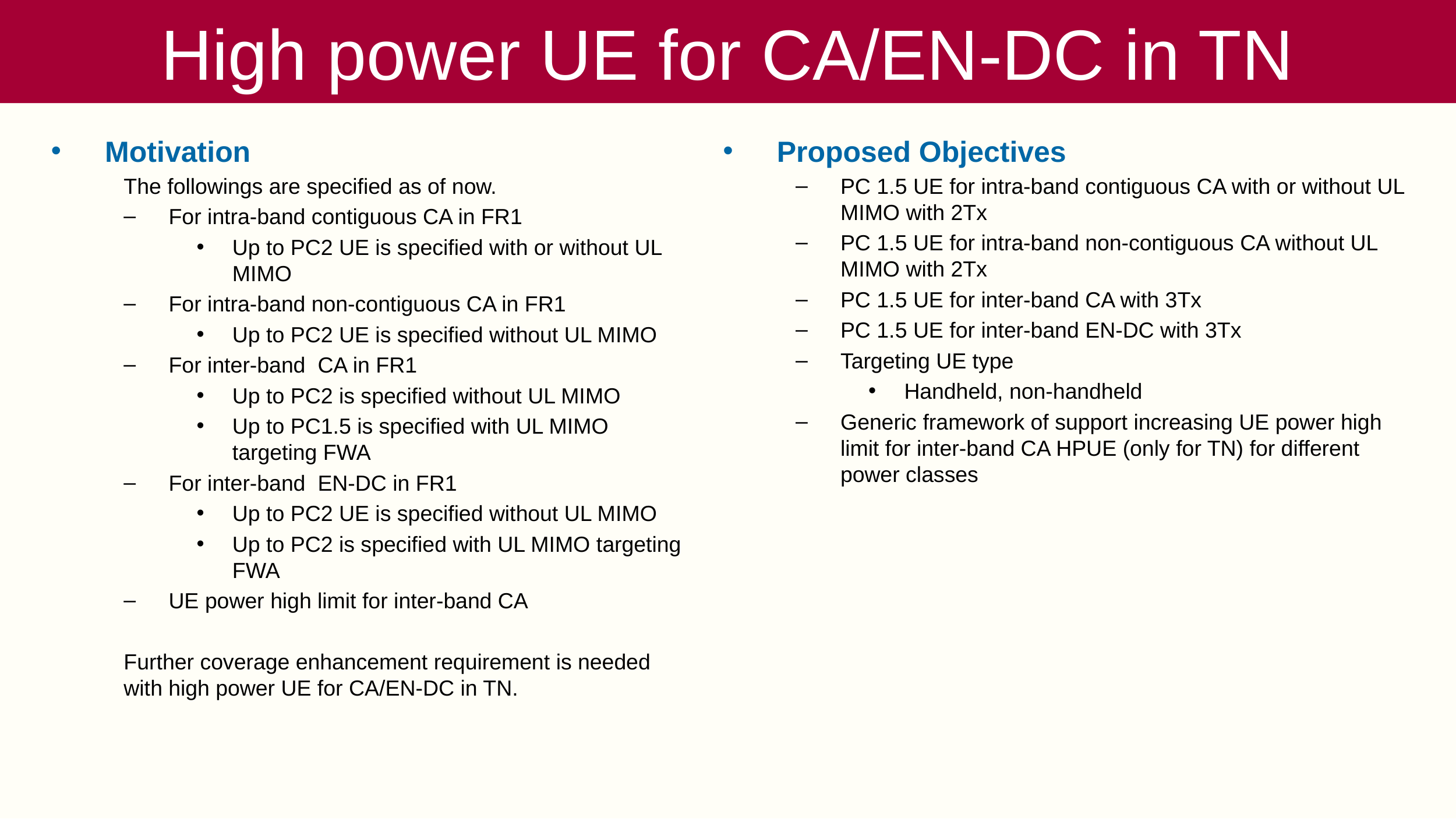

# High power UE for CA/EN-DC in TN
Motivation
The followings are specified as of now.
For intra-band contiguous CA in FR1
Up to PC2 UE is specified with or without UL MIMO
For intra-band non-contiguous CA in FR1
Up to PC2 UE is specified without UL MIMO
For inter-band  CA in FR1
Up to PC2 is specified without UL MIMO
Up to PC1.5 is specified with UL MIMO targeting FWA
For inter-band  EN-DC in FR1
Up to PC2 UE is specified without UL MIMO
Up to PC2 is specified with UL MIMO targeting FWA
UE power high limit for inter-band CA

Further coverage enhancement requirement is needed with high power UE for CA/EN-DC in TN.

Proposed Objectives
PC 1.5 UE for intra-band contiguous CA with or without UL MIMO with 2Tx
PC 1.5 UE for intra-band non-contiguous CA without UL MIMO with 2Tx
PC 1.5 UE for inter-band CA with 3Tx
PC 1.5 UE for inter-band EN-DC with 3Tx
Targeting UE type
Handheld, non-handheld
Generic framework of support increasing UE power high limit for inter-band CA HPUE (only for TN) for different power classes